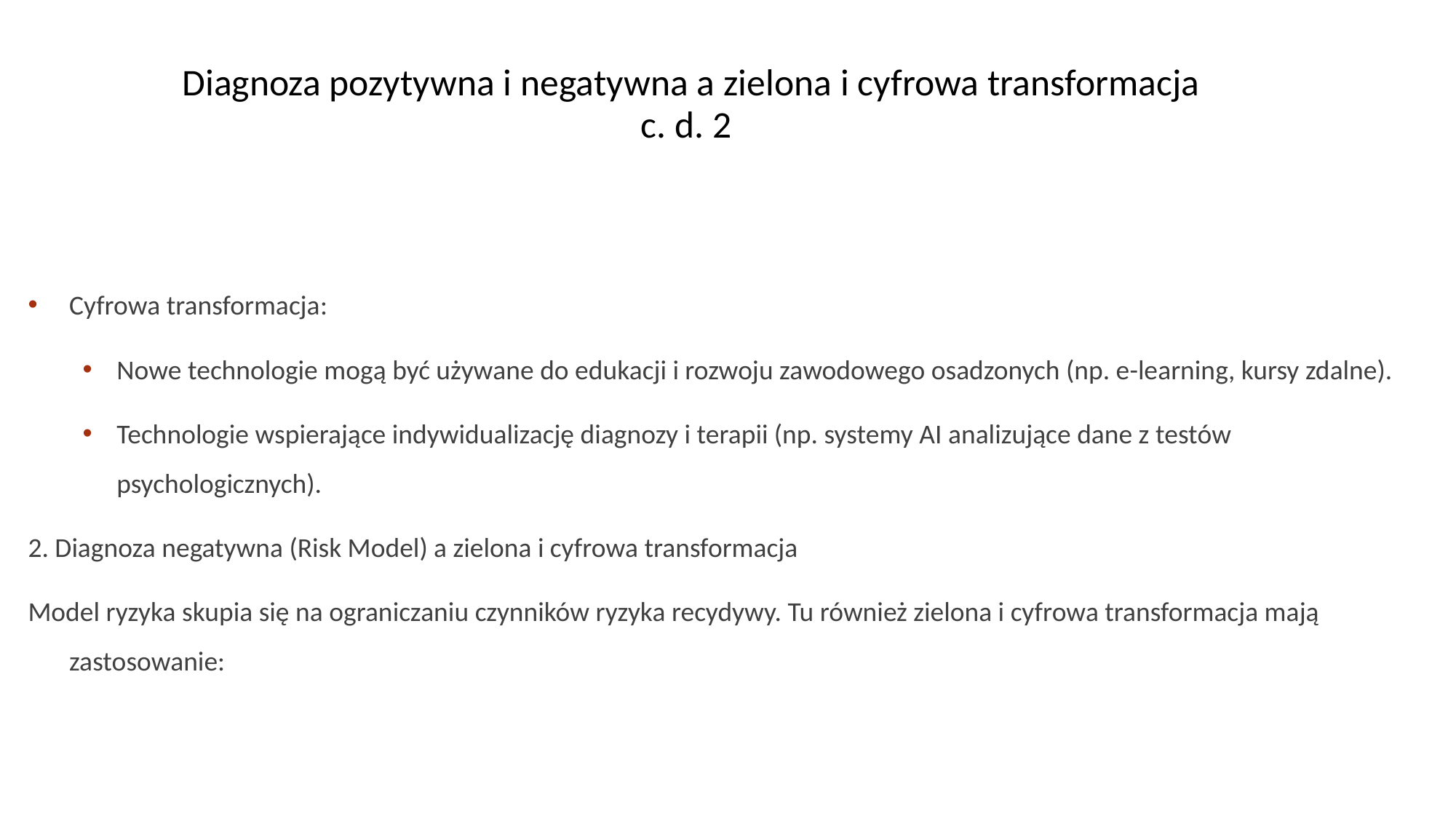

# Diagnoza pozytywna i negatywna a zielona i cyfrowa transformacja c. d. 2

Cyfrowa transformacja:
Nowe technologie mogą być używane do edukacji i rozwoju zawodowego osadzonych (np. e-learning, kursy zdalne).
Technologie wspierające indywidualizację diagnozy i terapii (np. systemy AI analizujące dane z testów psychologicznych).
2. Diagnoza negatywna (Risk Model) a zielona i cyfrowa transformacja
Model ryzyka skupia się na ograniczaniu czynników ryzyka recydywy. Tu również zielona i cyfrowa transformacja mają zastosowanie: